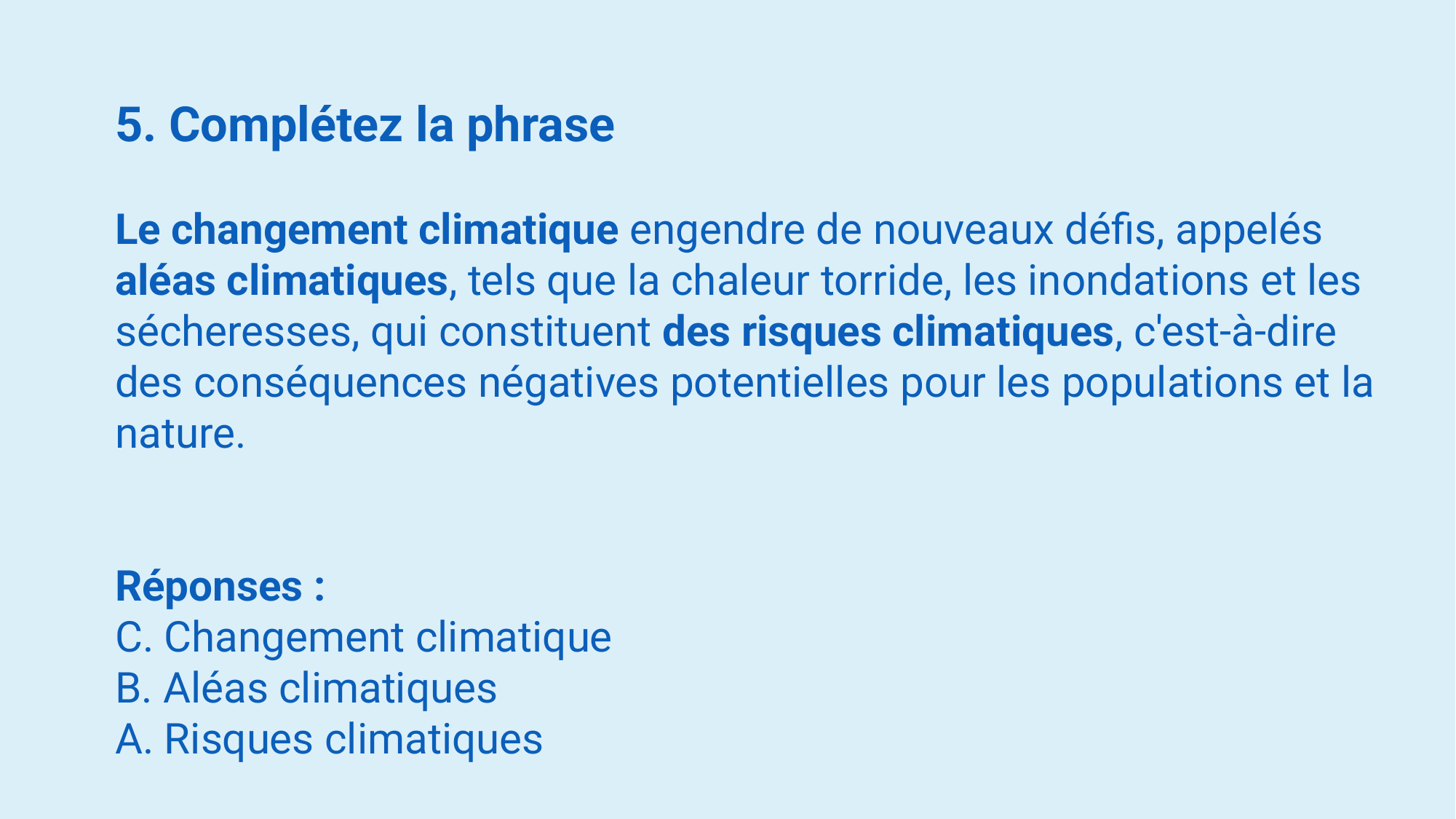

5. Complétez la phrase

Le changement climatique engendre de nouveaux défis, appelés aléas climatiques, tels que la chaleur torride, les inondations et les sécheresses, qui constituent des risques climatiques, c'est-à-dire des conséquences négatives potentielles pour les populations et la nature.

Réponses :
C. Changement climatique
B. Aléas climatiques
A. Risques climatiques